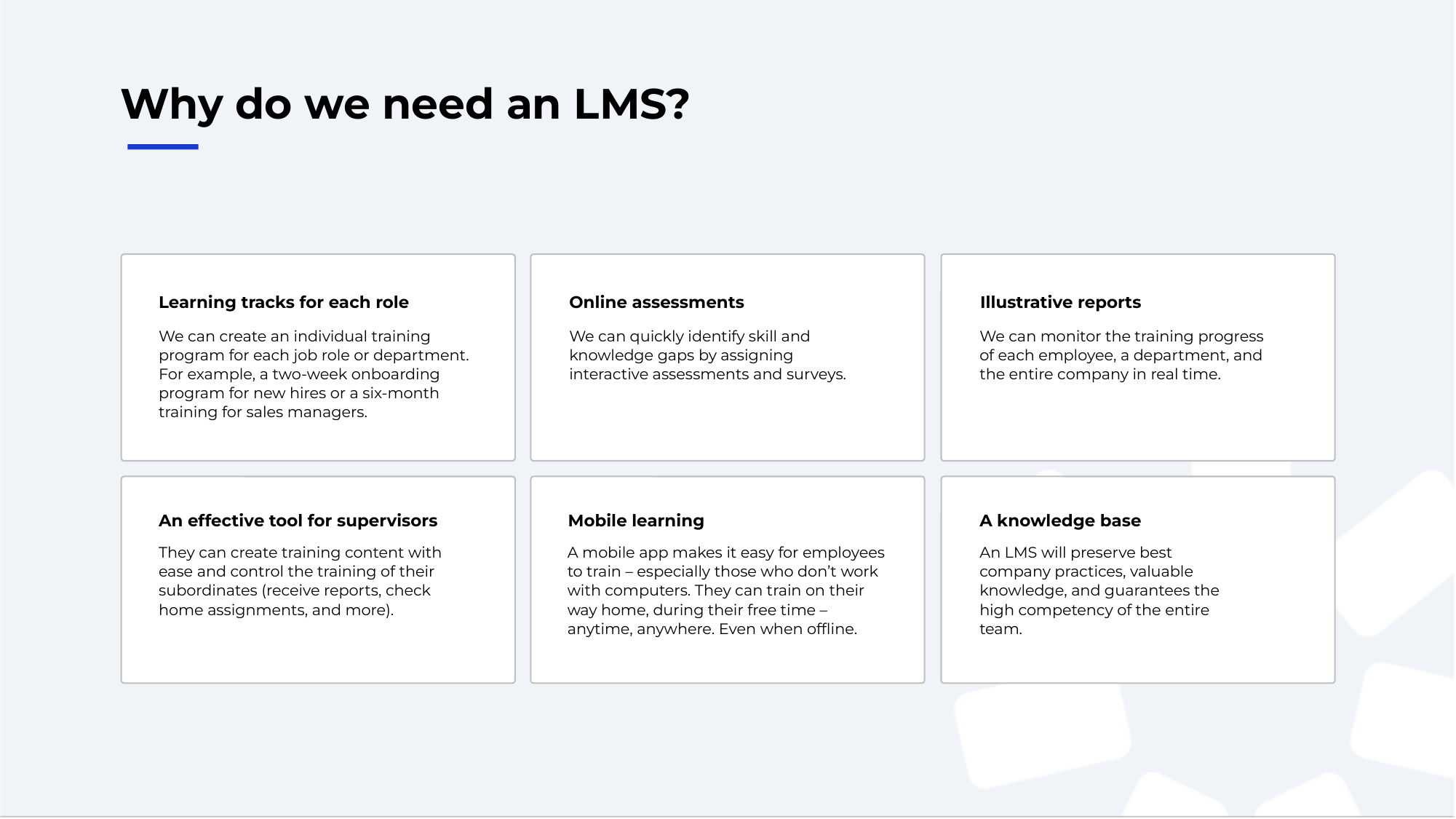

# Why do we need an LMS?

Learning tracks for each role
Online assessments
Illustrative reports
We can create an individual training program for each job role or department. For example, a two-week onboarding program for new hires or a six-month training for sales managers.
We can quickly identify skill and knowledge gaps by assigning interactive assessments and surveys.
We can monitor the training progress of each employee, a department, and the entire company in real time.

An effective tool for supervisors
Mobile learning
A knowledge base
They can create training content with ease and control the training of their subordinates (receive reports, check home assignments, and more).
A mobile app makes it easy for employees to train – especially those who don’t work with computers. They can train on their way home, during their free time – anytime, anywhere. Even when offline.
An LMS will preserve best company practices, valuable knowledge, and guarantees the high competency of the entire team.